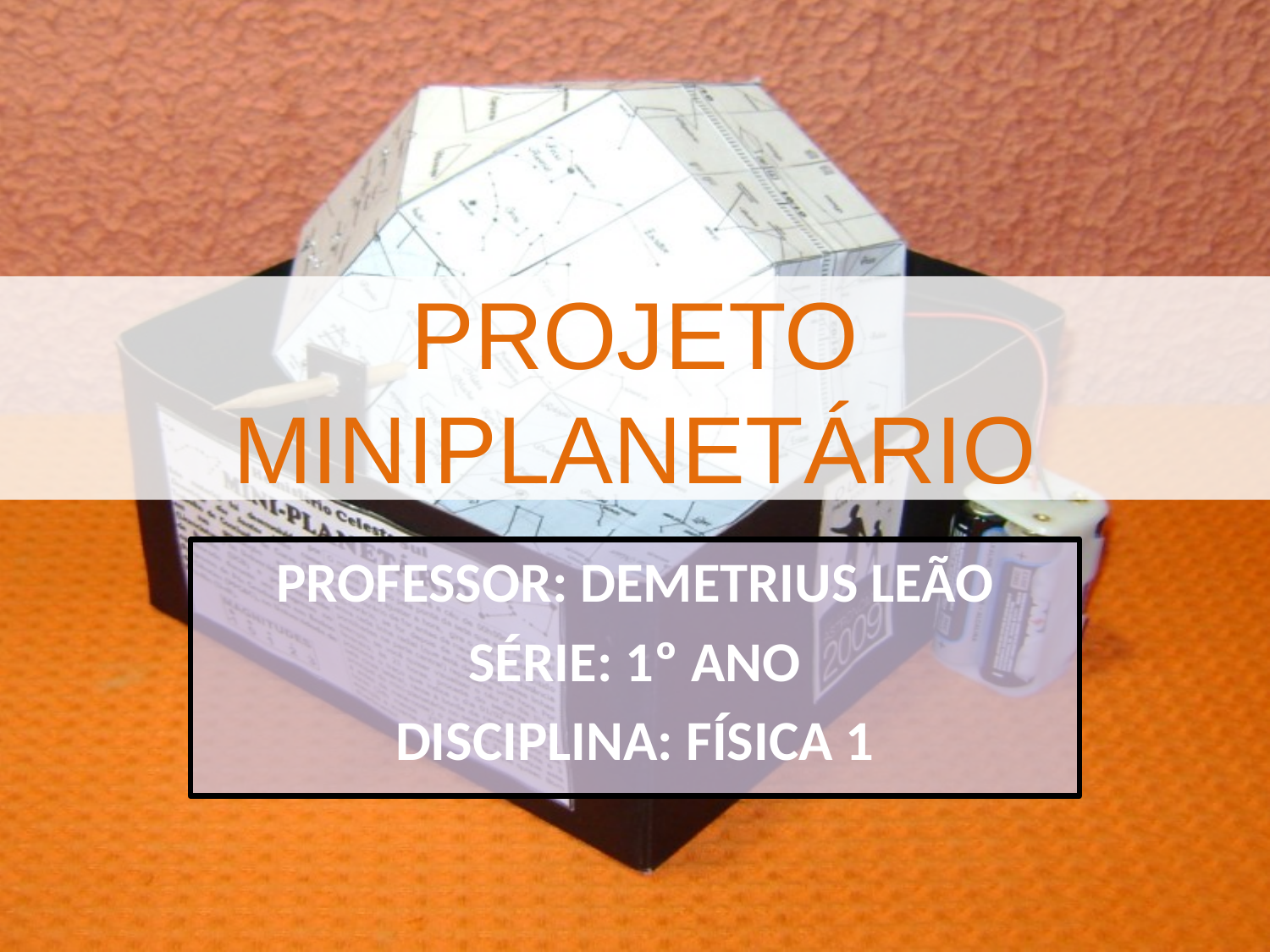

# PROJETO MINIPLANETÁRIO
PROFESSOR: DEMETRIUS LEÃO
SÉRIE: 1º ANO
DISCIPLINA: FÍSICA 1